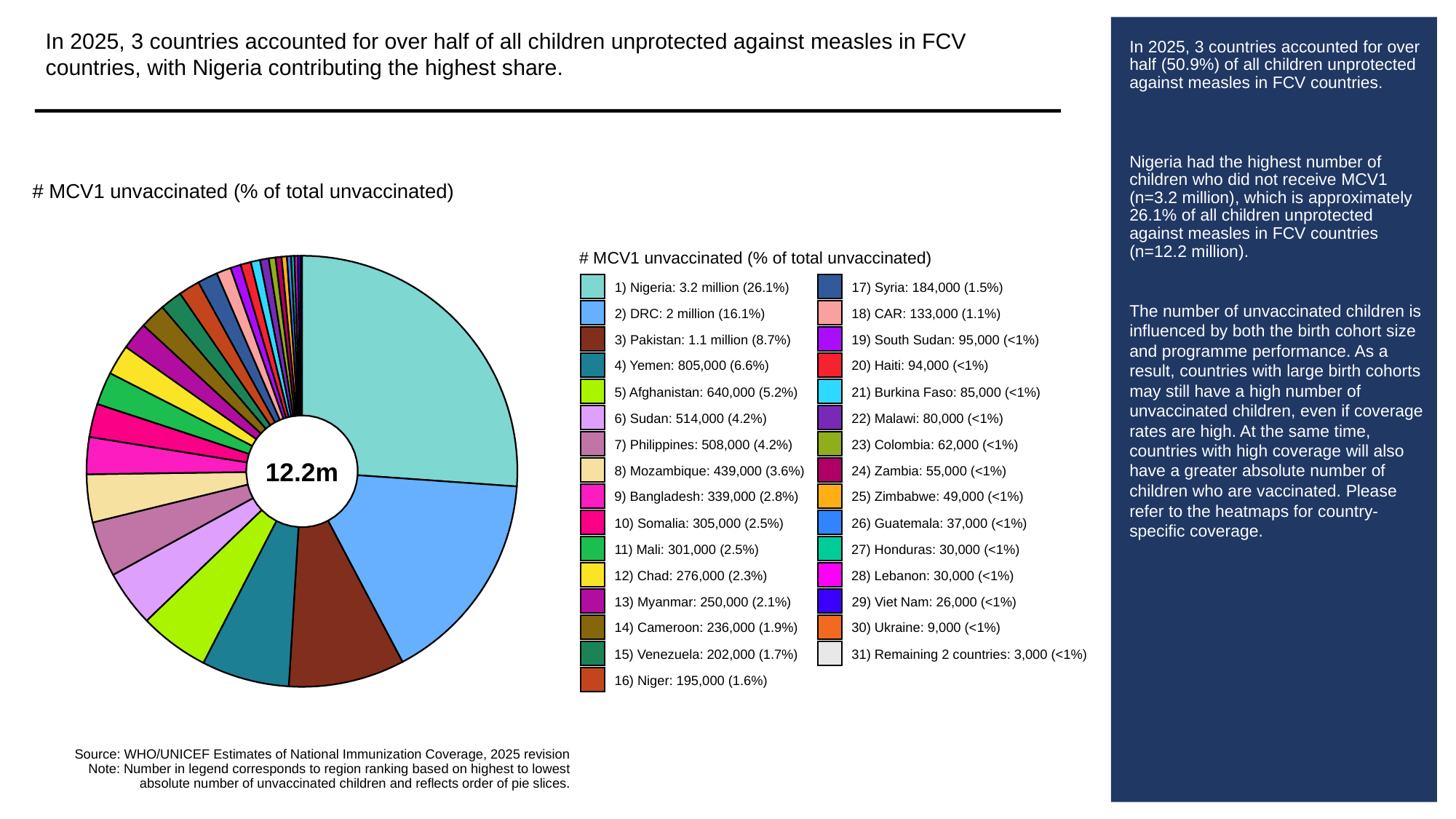

In 2025, 3 countries accounted for over half of all children unprotected against measles in FCV countries, with Nigeria contributing the highest share.
# In 2025, 3 countries accounted for over half (50.9%) of all children unprotected against measles in FCV countries.

Nigeria had the highest number of children who did not receive MCV1 (n=3.2 million), which is approximately 26.1% of all children unprotected against measles in FCV countries (n=12.2 million).

The number of unvaccinated children is influenced by both the birth cohort size and programme performance. As a result, countries with large birth cohorts may still have a high number of unvaccinated children, even if coverage rates are high. At the same time, countries with high coverage will also have a greater absolute number of children who are vaccinated. Please refer to the heatmaps for country-specific coverage.

# MCV1 unvaccinated (% of total unvaccinated)
# MCV1 unvaccinated (% of total unvaccinated)

1) Nigeria: 3.2 million (26.1%)
17) Syria: 184,000 (1.5%)

2) DRC: 2 million (16.1%)
18) CAR: 133,000 (1.1%)

3) Pakistan: 1.1 million (8.7%)
19) South Sudan: 95,000 (<1%)

4) Yemen: 805,000 (6.6%)
20) Haiti: 94,000 (<1%)

5) Afghanistan: 640,000 (5.2%)
21) Burkina Faso: 85,000 (<1%)

6) Sudan: 514,000 (4.2%)
22) Malawi: 80,000 (<1%)

7) Philippines: 508,000 (4.2%)
23) Colombia: 62,000 (<1%)

12.2m
8) Mozambique: 439,000 (3.6%)
24) Zambia: 55,000 (<1%)

9) Bangladesh: 339,000 (2.8%)
25) Zimbabwe: 49,000 (<1%)

10) Somalia: 305,000 (2.5%)
26) Guatemala: 37,000 (<1%)

11) Mali: 301,000 (2.5%)
27) Honduras: 30,000 (<1%)

12) Chad: 276,000 (2.3%)
28) Lebanon: 30,000 (<1%)

13) Myanmar: 250,000 (2.1%)
29) Viet Nam: 26,000 (<1%)

14) Cameroon: 236,000 (1.9%)
30) Ukraine: 9,000 (<1%)

15) Venezuela: 202,000 (1.7%)
31) Remaining 2 countries: 3,000 (<1%)

16) Niger: 195,000 (1.6%)
Source: WHO/UNICEF Estimates of National Immunization Coverage, 2025 revision
Note: Number in legend corresponds to region ranking based on highest to lowest
absolute number of unvaccinated children and reflects order of pie slices.